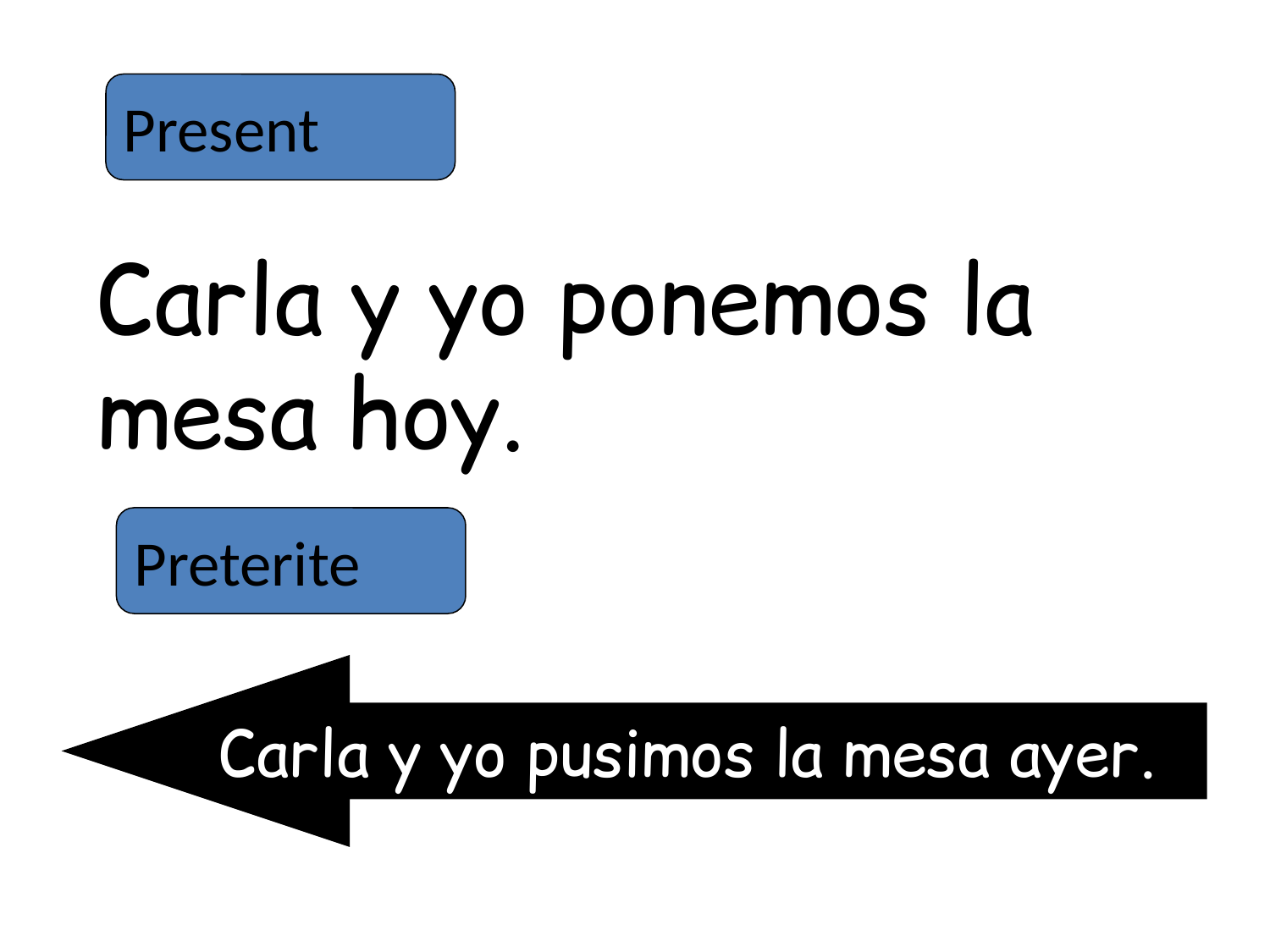

Present
Carla y yo ponemos la mesa hoy.
Preterite
Carla y yo pusimos la mesa ayer.